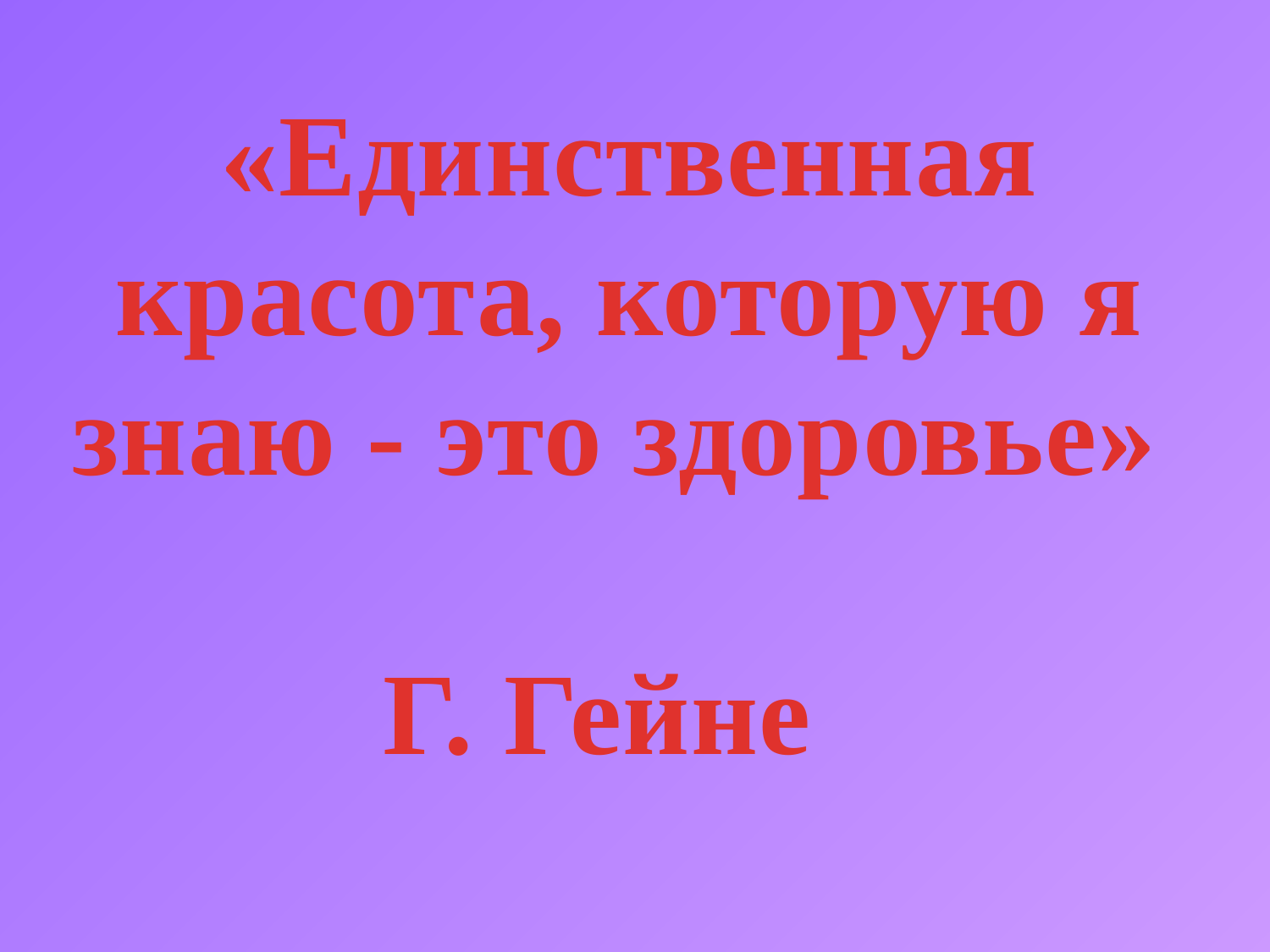

«Единственная красота, которую я знаю - это здоровье»
                                      Г. Гейне